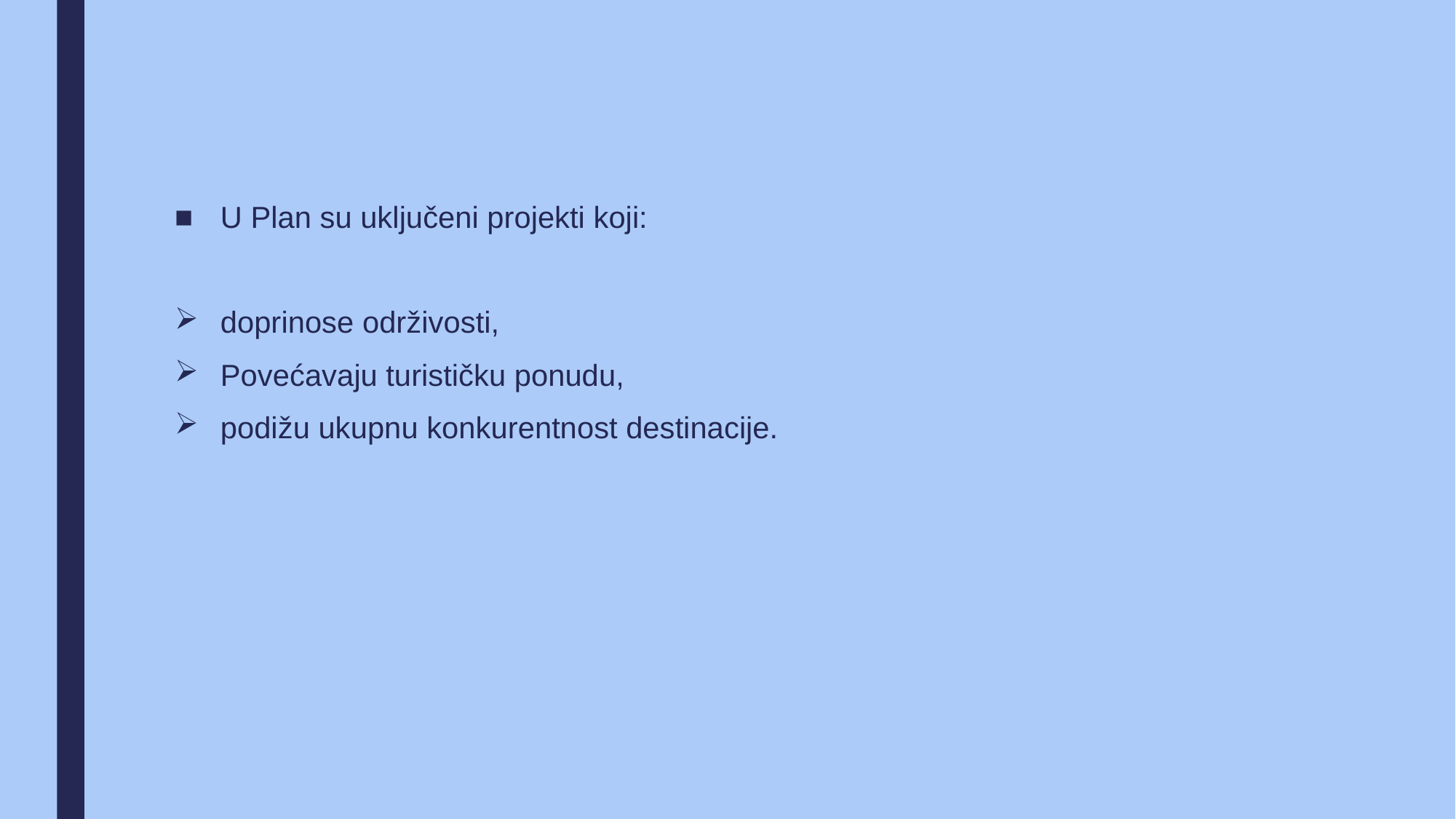

U Plan su uključeni projekti koji:

doprinose održivosti,
Povećavaju turističku ponudu,
podižu ukupnu konkurentnost destinacije.